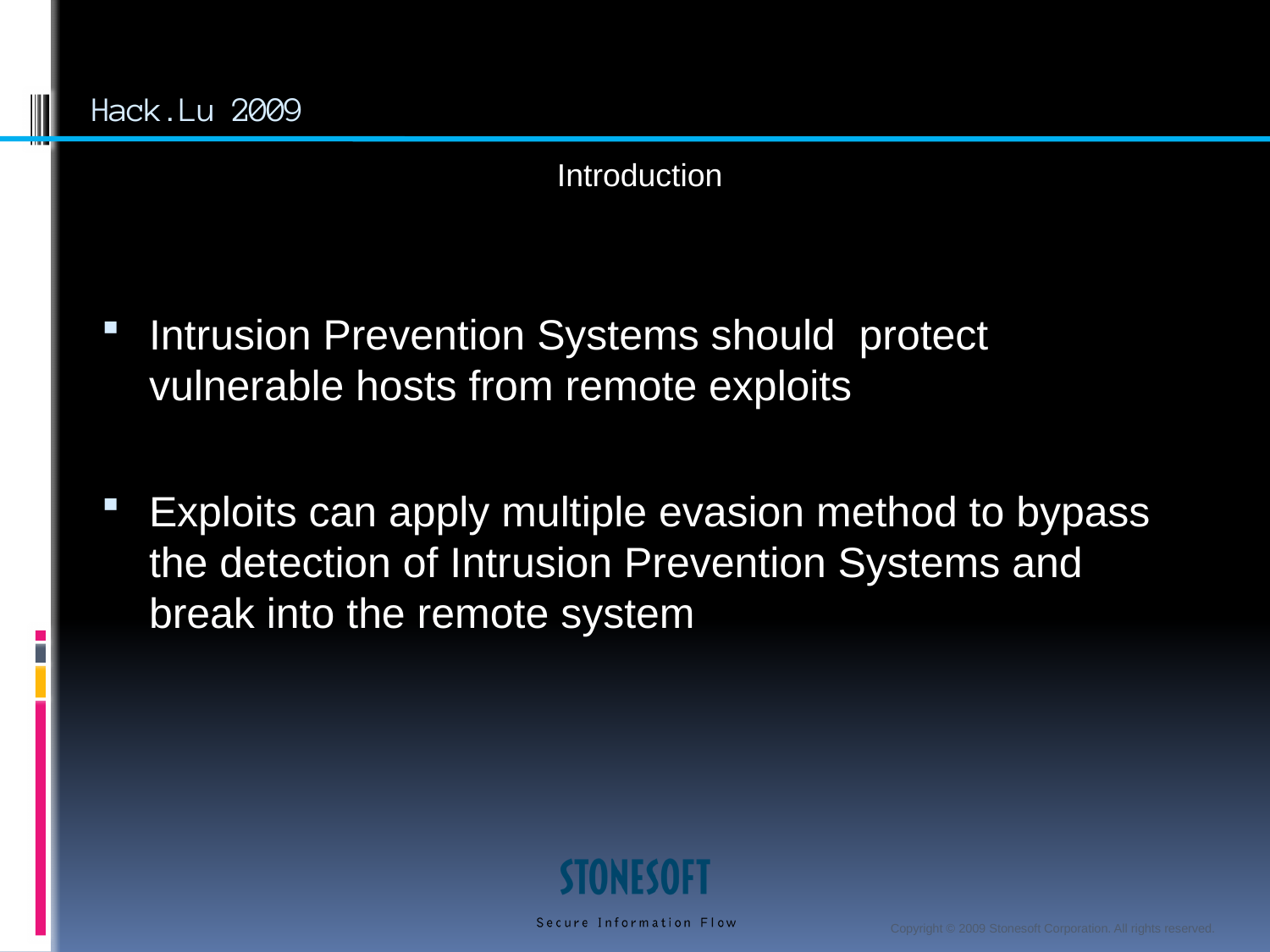

# Hack.Lu 2009
Introduction

Intrusion Prevention Systems should  protect vulnerable hosts from remote exploits

Exploits can apply multiple evasion method to bypass the detection of Intrusion Prevention Systems and break into the remote system